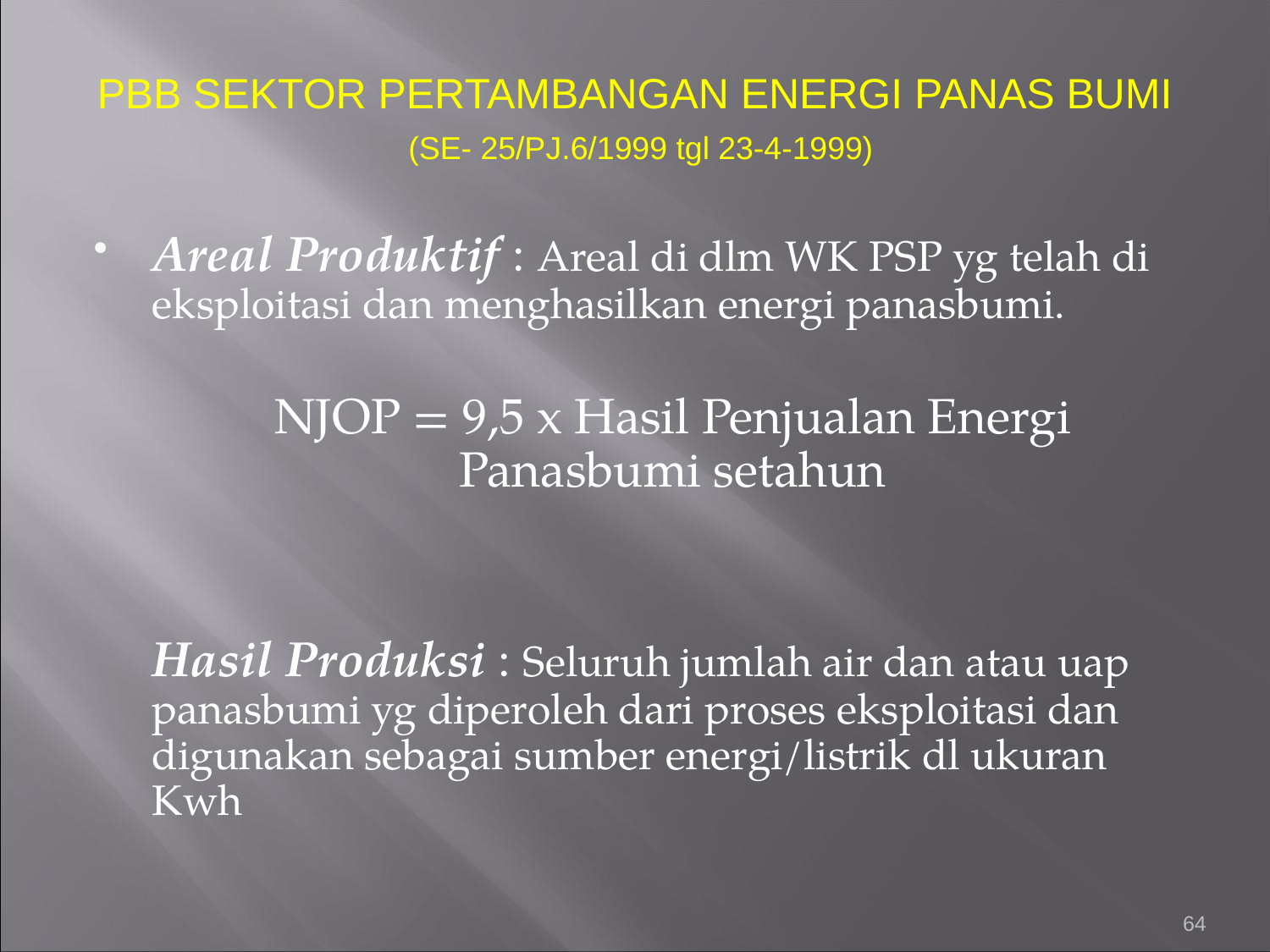

PBB SEKTOR PERTAMBANGAN ENERGI PANAS BUMI
 (SE- 25/PJ.6/1999 tgl 23-4-1999)
Areal Produktif : Areal di dlm WK PSP yg telah di eksploitasi dan menghasilkan energi panasbumi.

	NJOP = 9,5 x Hasil Penjualan Energi Panasbumi setahun

	Hasil Produksi : Seluruh jumlah air dan atau uap panasbumi yg diperoleh dari proses eksploitasi dan digunakan sebagai sumber energi/listrik dl ukuran Kwh
64